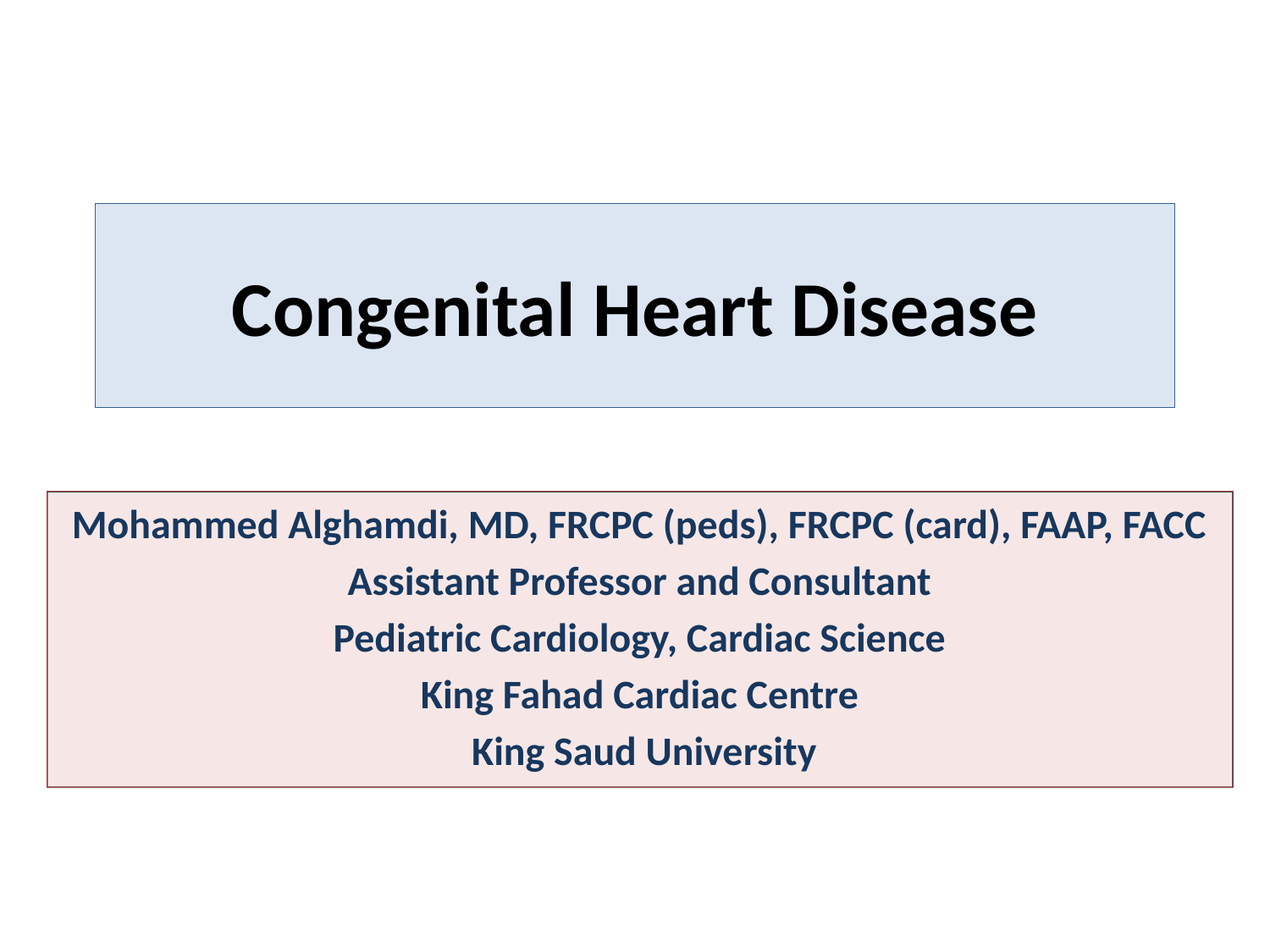

# Congenital Heart Disease
Mohammed Alghamdi, MD, FRCPC (peds), FRCPC (card), FAAP, FACC
Assistant Professor and Consultant
Pediatric Cardiology, Cardiac Science
King Fahad Cardiac Centre
 King Saud University